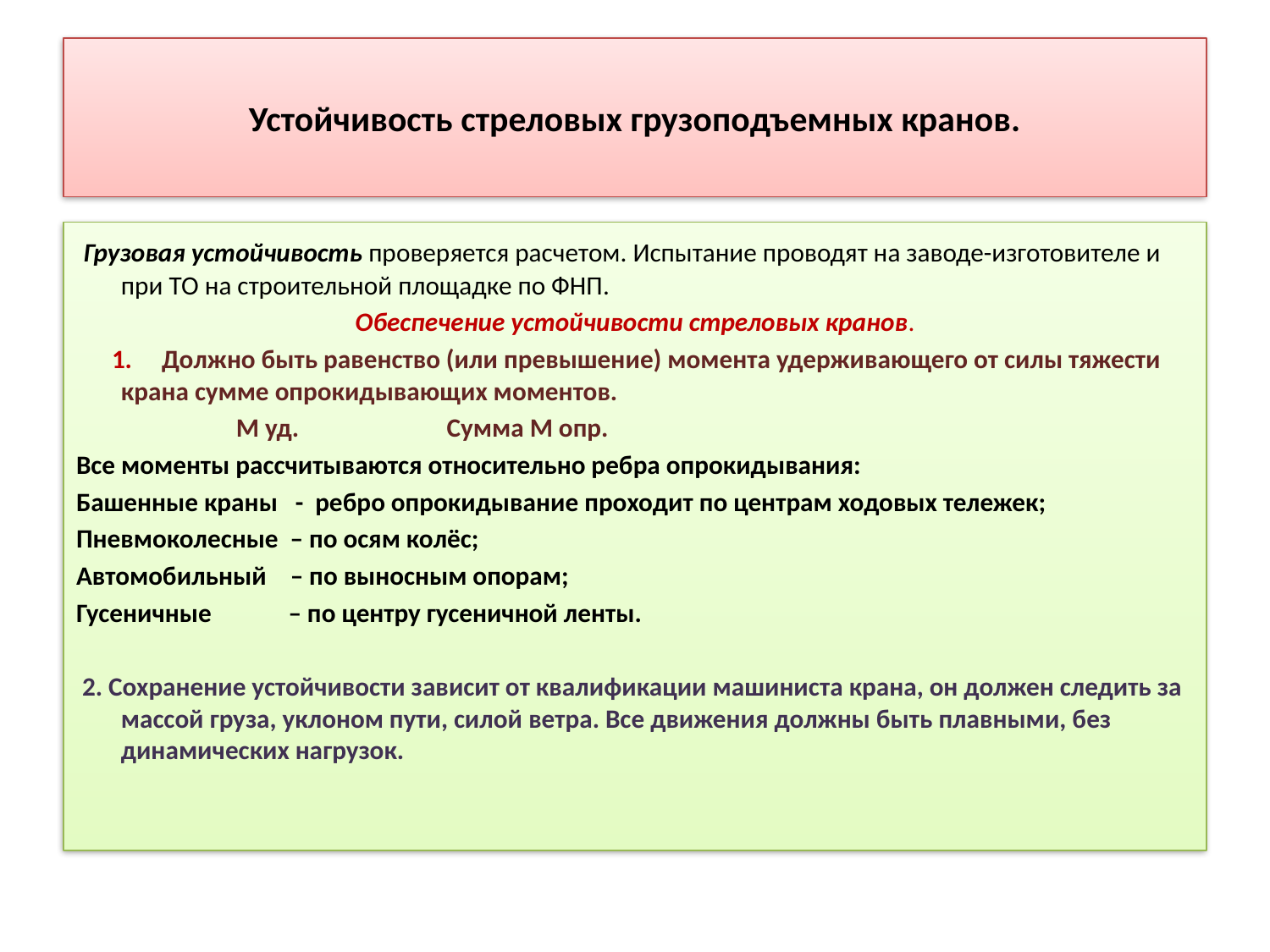

# Устойчивость стреловых грузоподъемных кранов.
 Грузовая устойчивость проверяется расчетом. Испытание проводят на заводе-изготовителе и при ТО на строительной площадке по ФНП.
Обеспечение устойчивости стреловых кранов.
      1.     Должно быть равенство (или превышение) момента удерживающего от силы тяжести крана сумме опрокидывающих моментов.
                           М уд.                         Сумма М опр.
Все моменты рассчитываются относительно ребра опрокидывания:
Башенные краны   -  ребро опрокидывание проходит по центрам ходовых тележек;
Пневмоколесные  – по осям колёс;
Автомобильный    – по выносным опорам;
Гусеничные             – по центру гусеничной ленты.

 2. Сохранение устойчивости зависит от квалификации машиниста крана, он должен следить за массой груза, уклоном пути, силой ветра. Все движения должны быть плавными, без динамических нагрузок.